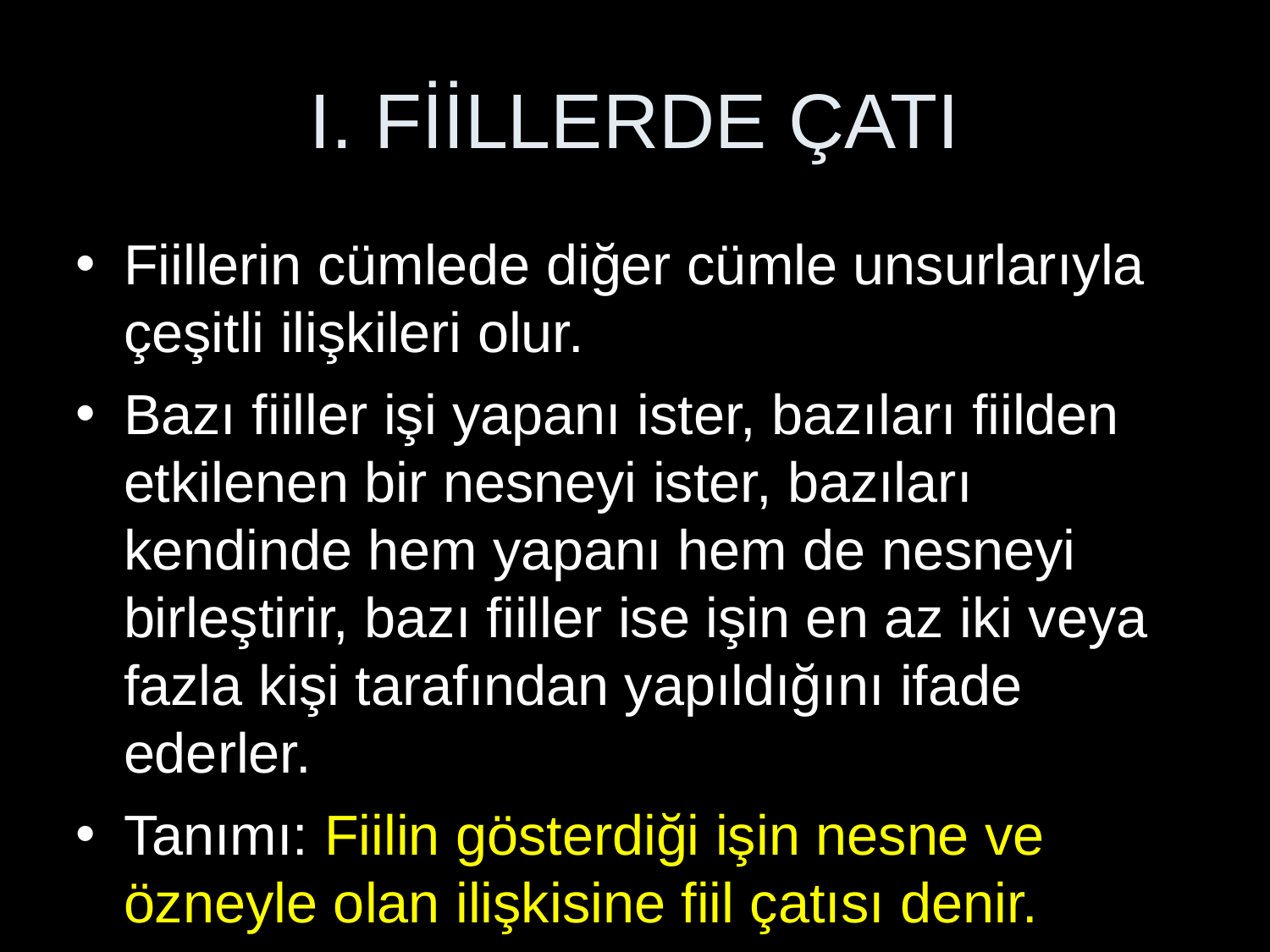

# I. FİİLLERDE ÇATI
Fiillerin cümlede diğer cümle unsurlarıyla çeşitli ilişkileri olur.
Bazı fiiller işi yapanı ister, bazıları fiilden etkilenen bir nesneyi ister, bazıları kendinde hem yapanı hem de nesneyi birleştirir, bazı fiiller ise işin en az iki veya fazla kişi tarafından yapıldığını ifade ederler.
Tanımı: Fiilin gösterdiği işin nesne ve özneyle olan ilişkisine fiil çatısı denir.